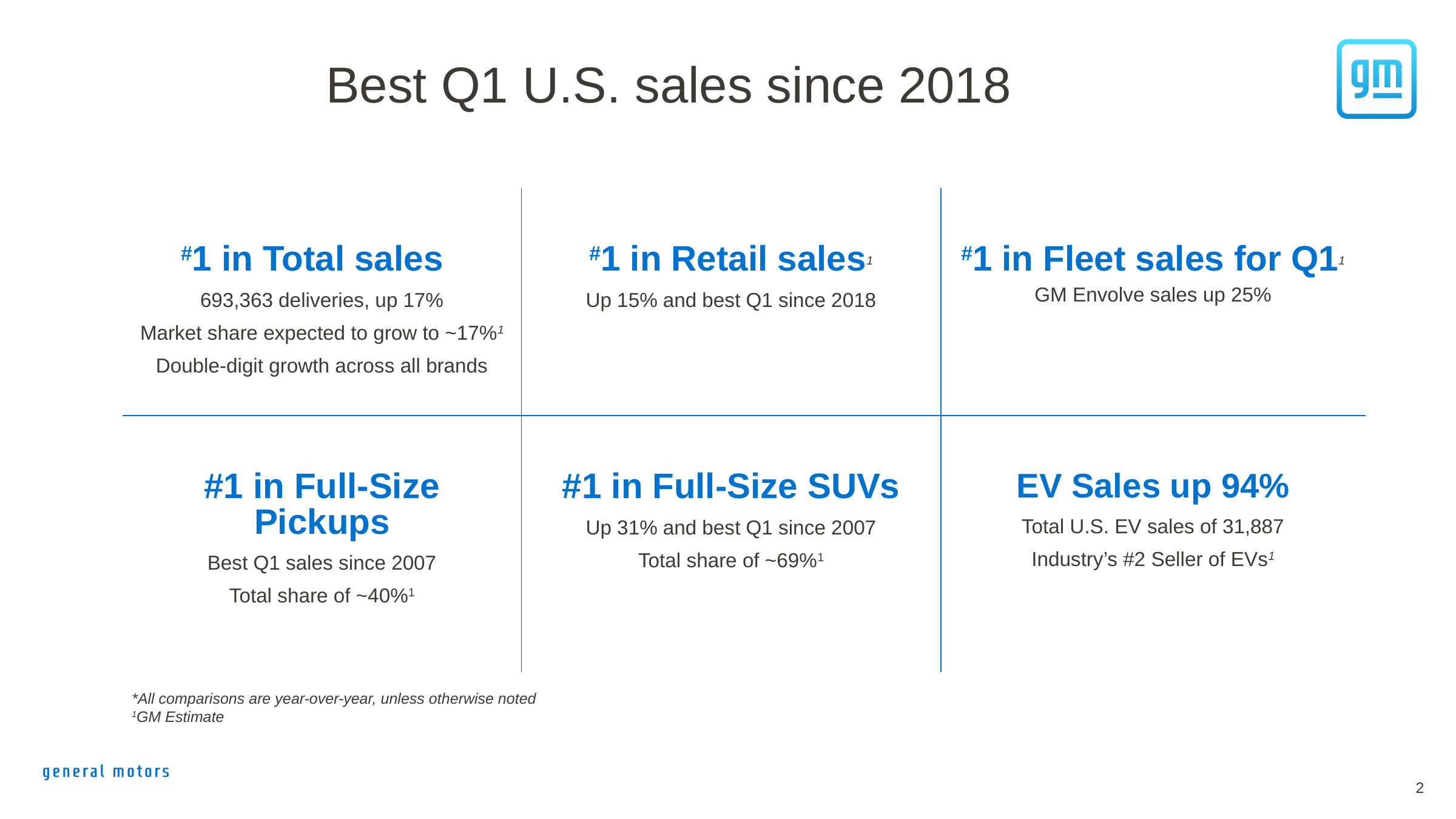

# Best Q1 U.S. sales since 2018
| #1 in Total sales   693,363 deliveries, up 17% Market share expected to grow to ~17%1 Double-digit growth across all brands | #1 in Retail sales1 Up 15% and best Q1 since 2018 | #1 in Fleet sales for Q11 GM Envolve sales up 25% |
| --- | --- | --- |
| #1 in Full-Size Pickups Best Q1 sales since 2007 Total share of ~40%1 | #1 in Full-Size SUVs Up 31% and best Q1 since 2007 Total share of ~69%1 | EV Sales up 94% Total U.S. EV sales of 31,887 Industry’s #2 Seller of EVs1 |
*All comparisons are year-over-year, unless otherwise noted
1GM Estimate
2